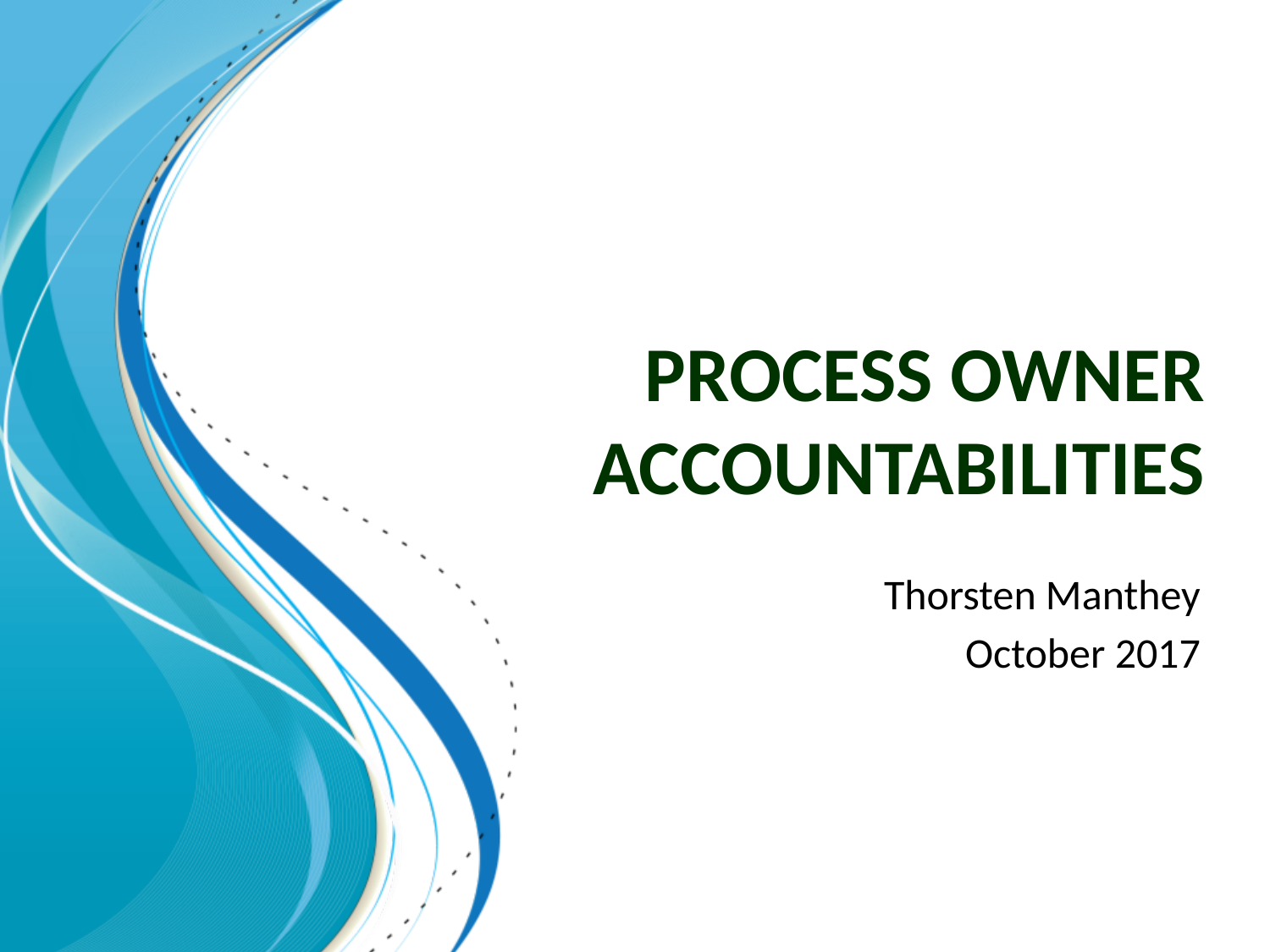

# Process Owner Accountabilities
Thorsten Manthey
October 2017